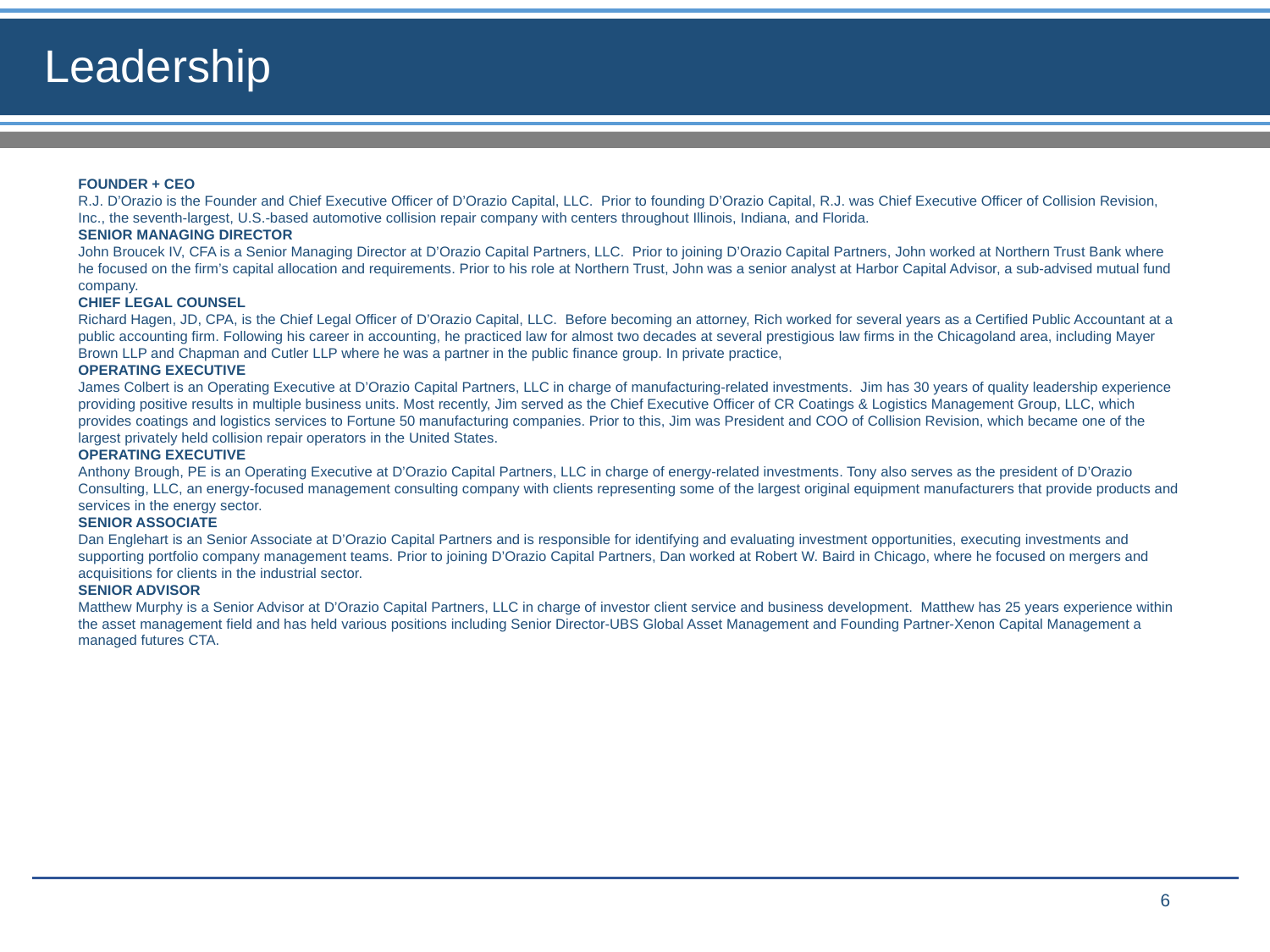

# Leadership
FOUNDER + CEO
R.J. D’Orazio is the Founder and Chief Executive Officer of D’Orazio Capital, LLC.  Prior to founding D’Orazio Capital, R.J. was Chief Executive Officer of Collision Revision, Inc., the seventh-largest, U.S.-based automotive collision repair company with centers throughout Illinois, Indiana, and Florida.
SENIOR MANAGING DIRECTOR
John Broucek IV, CFA is a Senior Managing Director at D’Orazio Capital Partners, LLC.  Prior to joining D’Orazio Capital Partners, John worked at Northern Trust Bank where he focused on the firm’s capital allocation and requirements. Prior to his role at Northern Trust, John was a senior analyst at Harbor Capital Advisor, a sub-advised mutual fund company.
CHIEF LEGAL COUNSEL
Richard Hagen, JD, CPA, is the Chief Legal Officer of D’Orazio Capital, LLC.  Before becoming an attorney, Rich worked for several years as a Certified Public Accountant at a public accounting firm. Following his career in accounting, he practiced law for almost two decades at several prestigious law firms in the Chicagoland area, including Mayer Brown LLP and Chapman and Cutler LLP where he was a partner in the public finance group. In private practice,
OPERATING EXECUTIVE
James Colbert is an Operating Executive at D’Orazio Capital Partners, LLC in charge of manufacturing-related investments.  Jim has 30 years of quality leadership experience providing positive results in multiple business units. Most recently, Jim served as the Chief Executive Officer of CR Coatings & Logistics Management Group, LLC, which provides coatings and logistics services to Fortune 50 manufacturing companies. Prior to this, Jim was President and COO of Collision Revision, which became one of the largest privately held collision repair operators in the United States.
OPERATING EXECUTIVE
Anthony Brough, PE is an Operating Executive at D’Orazio Capital Partners, LLC in charge of energy-related investments. Tony also serves as the president of D’Orazio Consulting, LLC, an energy-focused management consulting company with clients representing some of the largest original equipment manufacturers that provide products and services in the energy sector.
SENIOR ASSOCIATE
Dan Englehart is an Senior Associate at D’Orazio Capital Partners and is responsible for identifying and evaluating investment opportunities, executing investments and supporting portfolio company management teams. Prior to joining D’Orazio Capital Partners, Dan worked at Robert W. Baird in Chicago, where he focused on mergers and acquisitions for clients in the industrial sector.
SENIOR ADVISOR
Matthew Murphy is a Senior Advisor at D’Orazio Capital Partners, LLC in charge of investor client service and business development.  Matthew has 25 years experience within the asset management field and has held various positions including Senior Director-UBS Global Asset Management and Founding Partner-Xenon Capital Management a managed futures CTA.
6